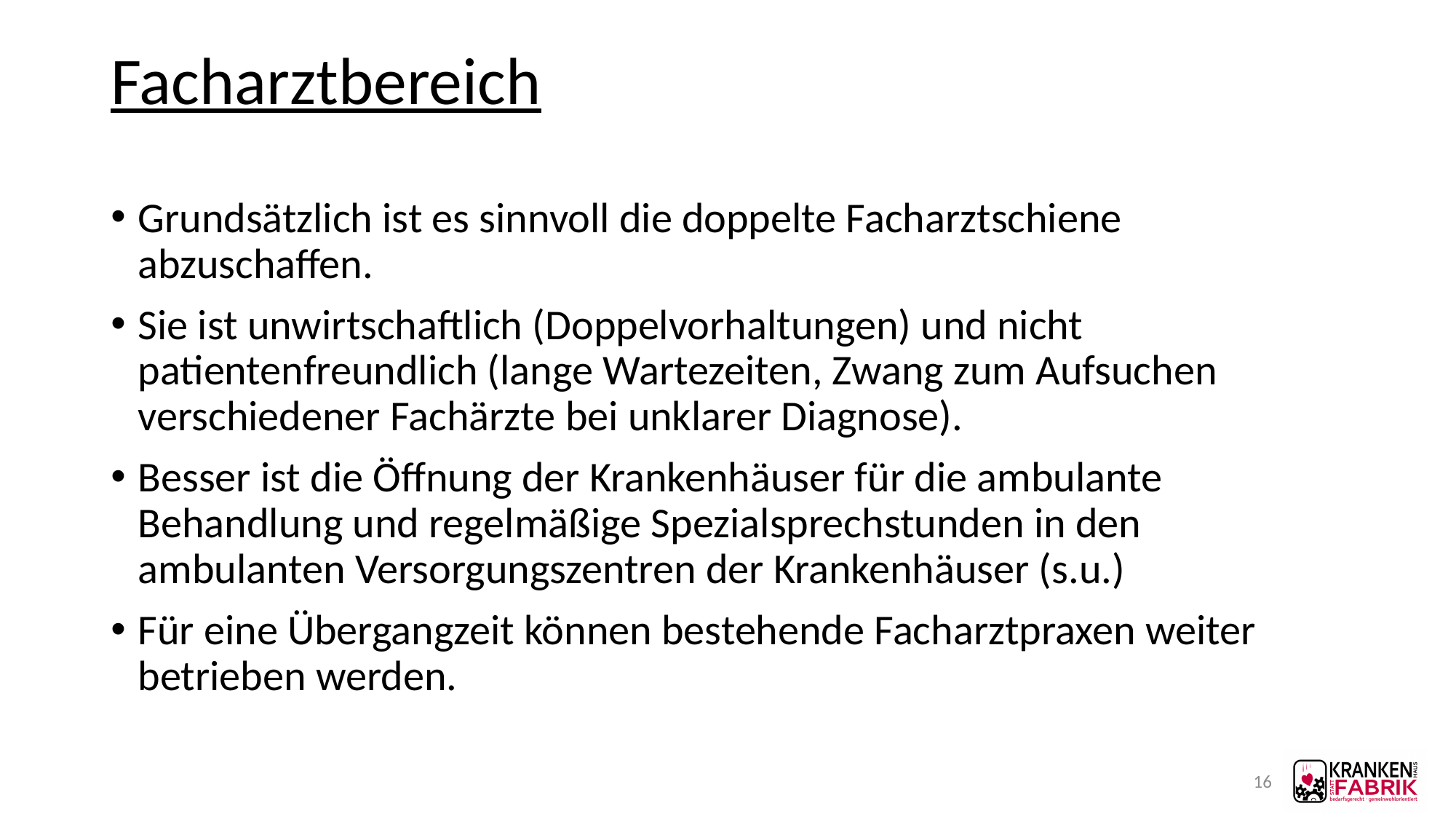

# Facharztbereich
Grundsätzlich ist es sinnvoll die doppelte Facharztschiene abzuschaffen.
Sie ist unwirtschaftlich (Doppelvorhaltungen) und nicht patientenfreundlich (lange Wartezeiten, Zwang zum Aufsuchen verschiedener Fachärzte bei unklarer Diagnose).
Besser ist die Öffnung der Krankenhäuser für die ambulante Behandlung und regelmäßige Spezialsprechstunden in den ambulanten Versorgungszentren der Krankenhäuser (s.u.)
Für eine Übergangzeit können bestehende Facharztpraxen weiter betrieben werden.
16